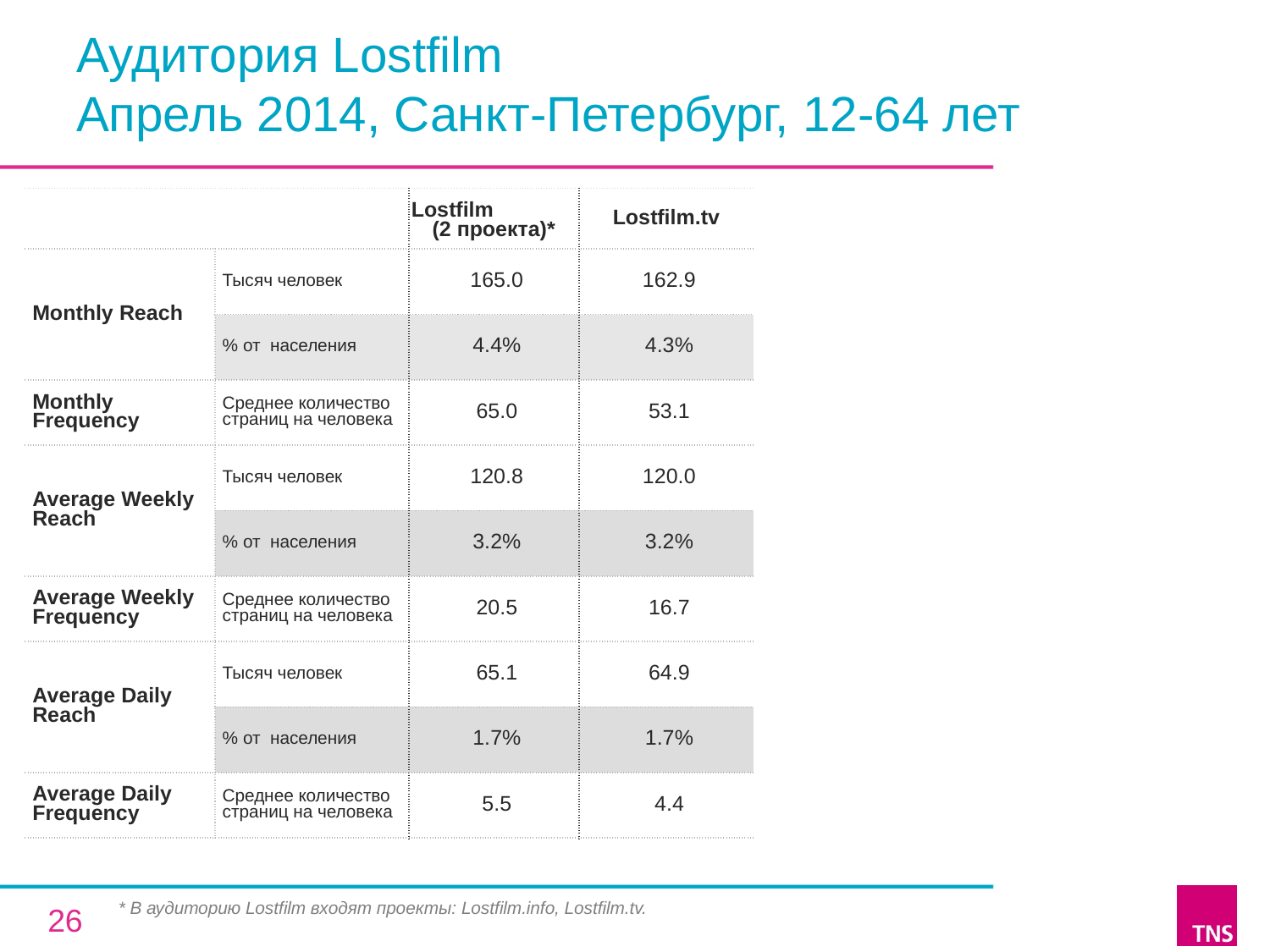

# Аудитория Lostfilm Апрель 2014, Санкт-Петербург, 12-64 лет
|  |  | Lostfilm (2 проекта)\* | Lostfilm.tv |
| --- | --- | --- | --- |
| Monthly Reach | Тысяч человек | 165.0 | 162.9 |
|  | % от населения | 4.4% | 4.3% |
| Monthly Frequency | Среднее количество страниц на человека | 65.0 | 53.1 |
| Average Weekly Reach | Тысяч человек | 120.8 | 120.0 |
|  | % от населения | 3.2% | 3.2% |
| Average Weekly Frequency | Среднее количество страниц на человека | 20.5 | 16.7 |
| Average Daily Reach | Тысяч человек | 65.1 | 64.9 |
|  | % от населения | 1.7% | 1.7% |
| Average Daily Frequency | Среднее количество страниц на человека | 5.5 | 4.4 |
* В аудиторию Lostfilm входят проекты: Lostfilm.info, Lostfilm.tv.
26